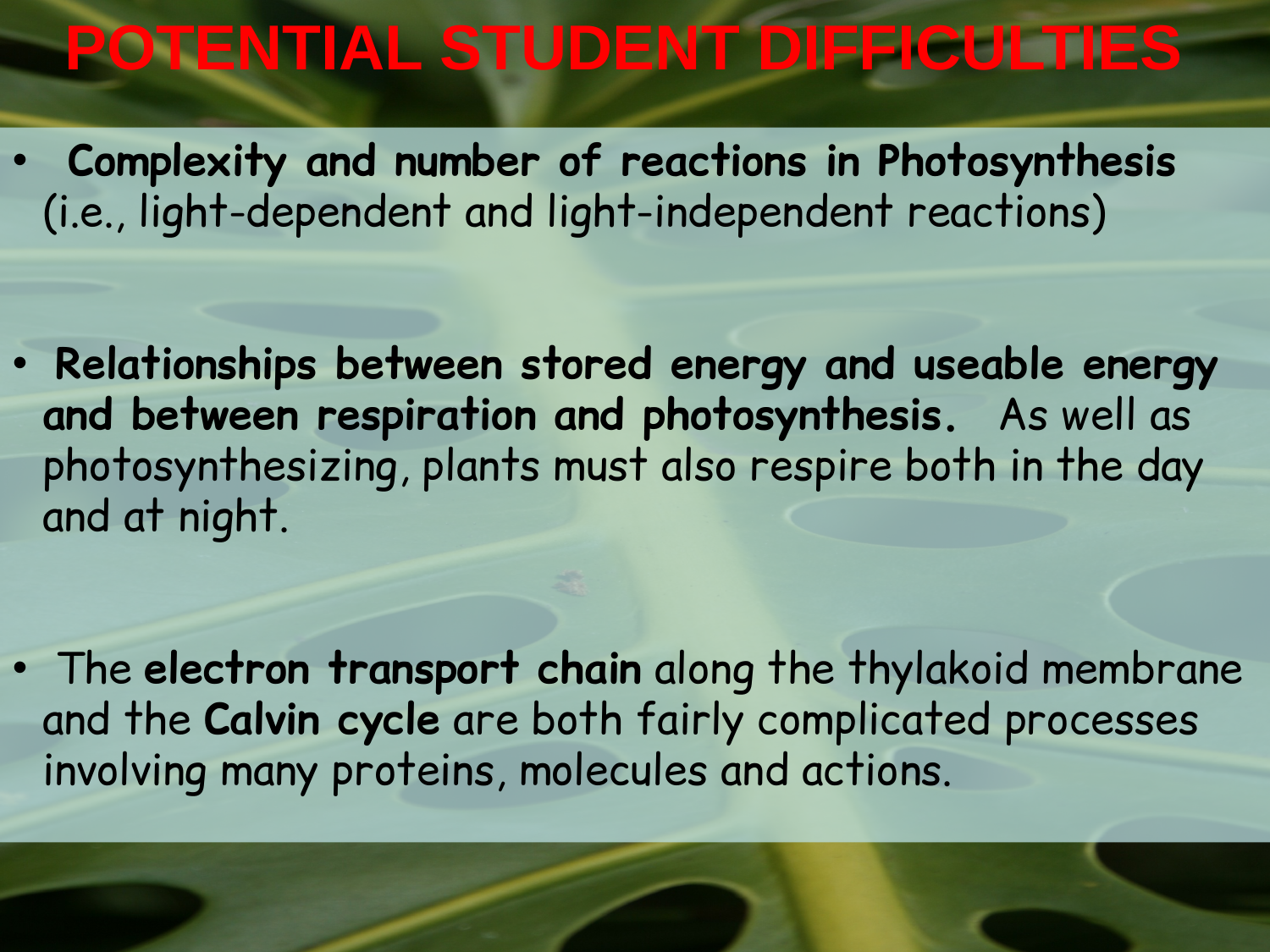

Potential Student difficulties
  Complexity and number of reactions in Photosynthesis (i.e., light-dependent and light-independent reactions)

 Relationships between stored energy and useable energy and between respiration and photosynthesis.  As well as photosynthesizing, plants must also respire both in the day and at night.

 The electron transport chain along the thylakoid membrane and the Calvin cycle are both fairly complicated processes involving many proteins, molecules and actions.